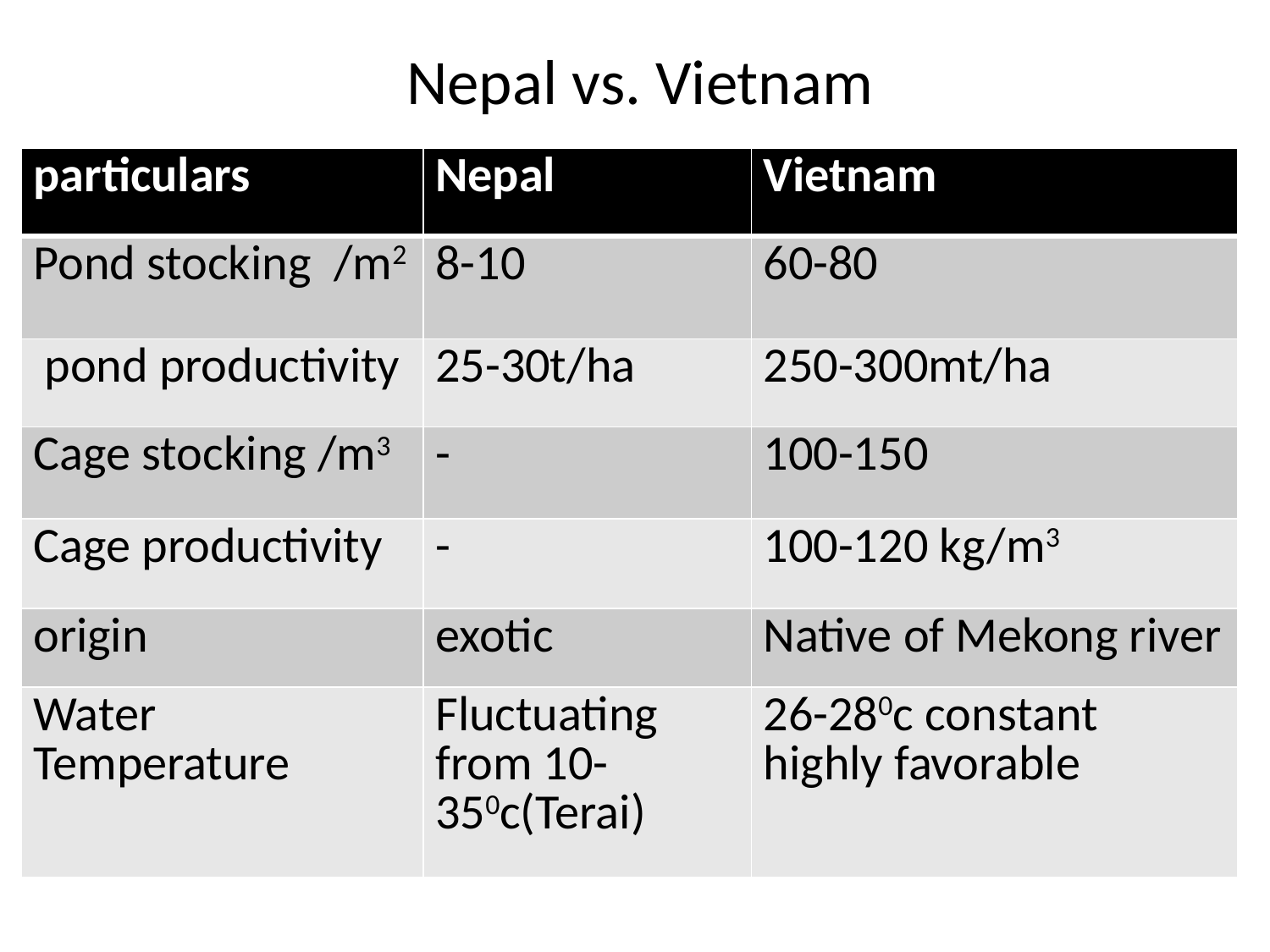

# Nepal vs. Vietnam
| particulars | Nepal | Vietnam |
| --- | --- | --- |
| Pond stocking /m2 | 8-10 | 60-80 |
| pond productivity | 25-30t/ha | 250-300mt/ha |
| Cage stocking /m3 | - | 100-150 |
| Cage productivity | - | 100-120 kg/m3 |
| origin | exotic | Native of Mekong river |
| Water Temperature | Fluctuating from 10-350c(Terai) | 26-280c constant highly favorable |